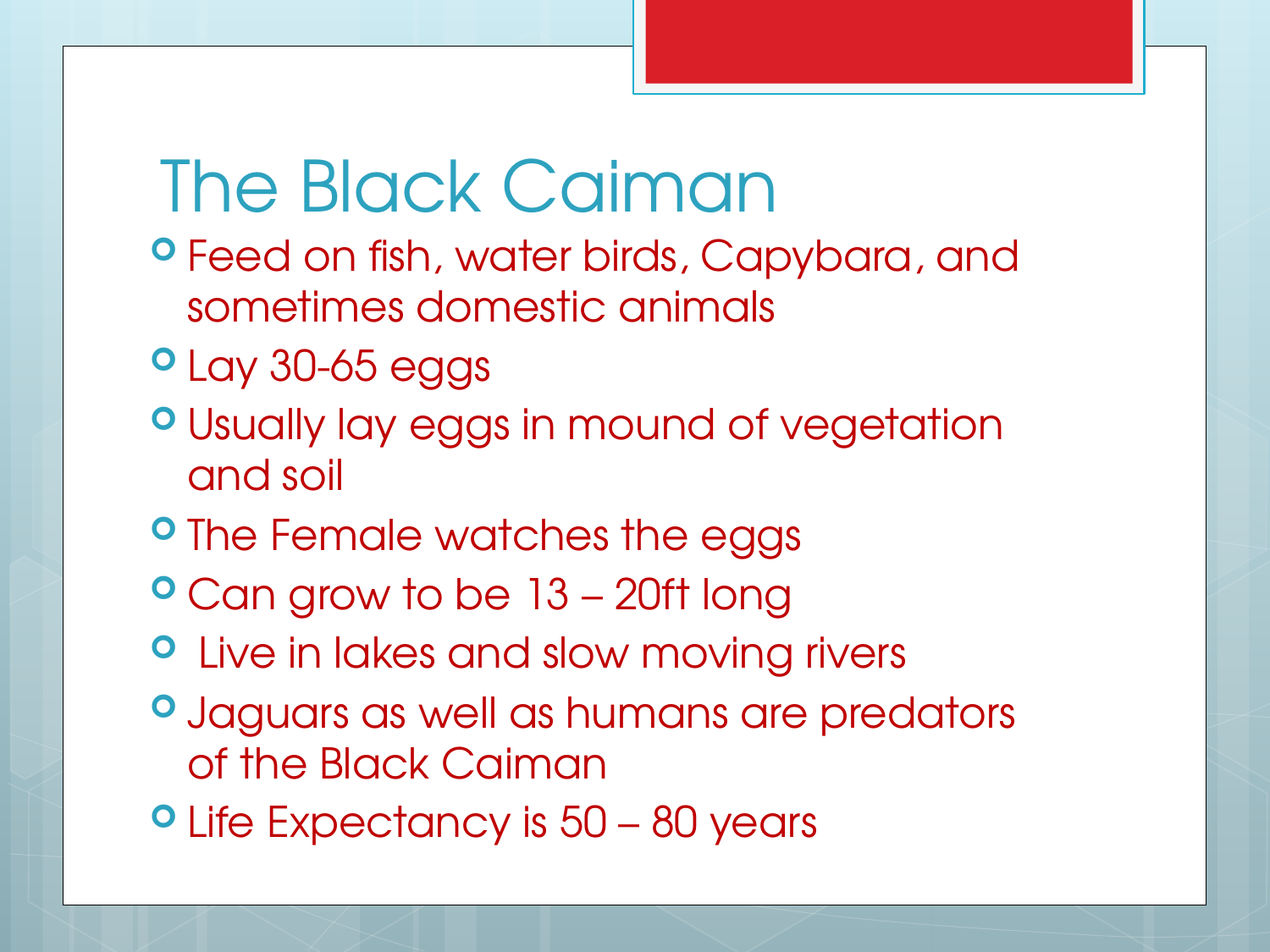

# The Black Caiman
Feed on fish, water birds, Capybara, and sometimes domestic animals
Lay 30-65 eggs
Usually lay eggs in mound of vegetation and soil
The Female watches the eggs
Can grow to be 13 – 20ft long
 Live in lakes and slow moving rivers
Jaguars as well as humans are predators of the Black Caiman
Life Expectancy is 50 – 80 years